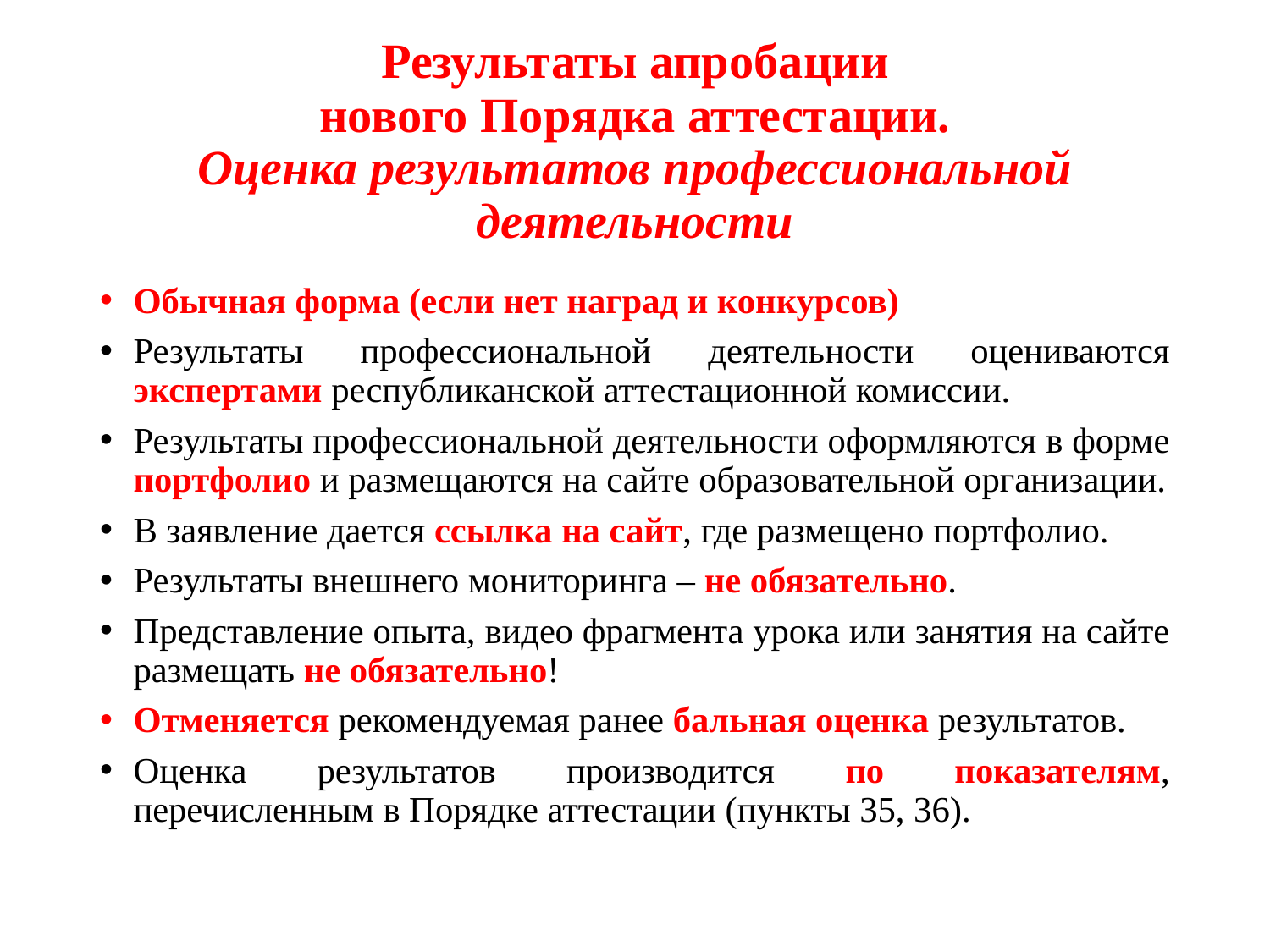

# Результаты апробации нового Порядка аттестации. Оценка результатов профессиональной деятельности
Обычная форма (если нет наград и конкурсов)
Результаты профессиональной деятельности оцениваются экспертами республиканской аттестационной комиссии.
Результаты профессиональной деятельности оформляются в форме портфолио и размещаются на сайте образовательной организации.
В заявление дается ссылка на сайт, где размещено портфолио.
Результаты внешнего мониторинга – не обязательно.
Представление опыта, видео фрагмента урока или занятия на сайте размещать не обязательно!
Отменяется рекомендуемая ранее бальная оценка результатов.
Оценка результатов производится по показателям, перечисленным в Порядке аттестации (пункты 35, 36).